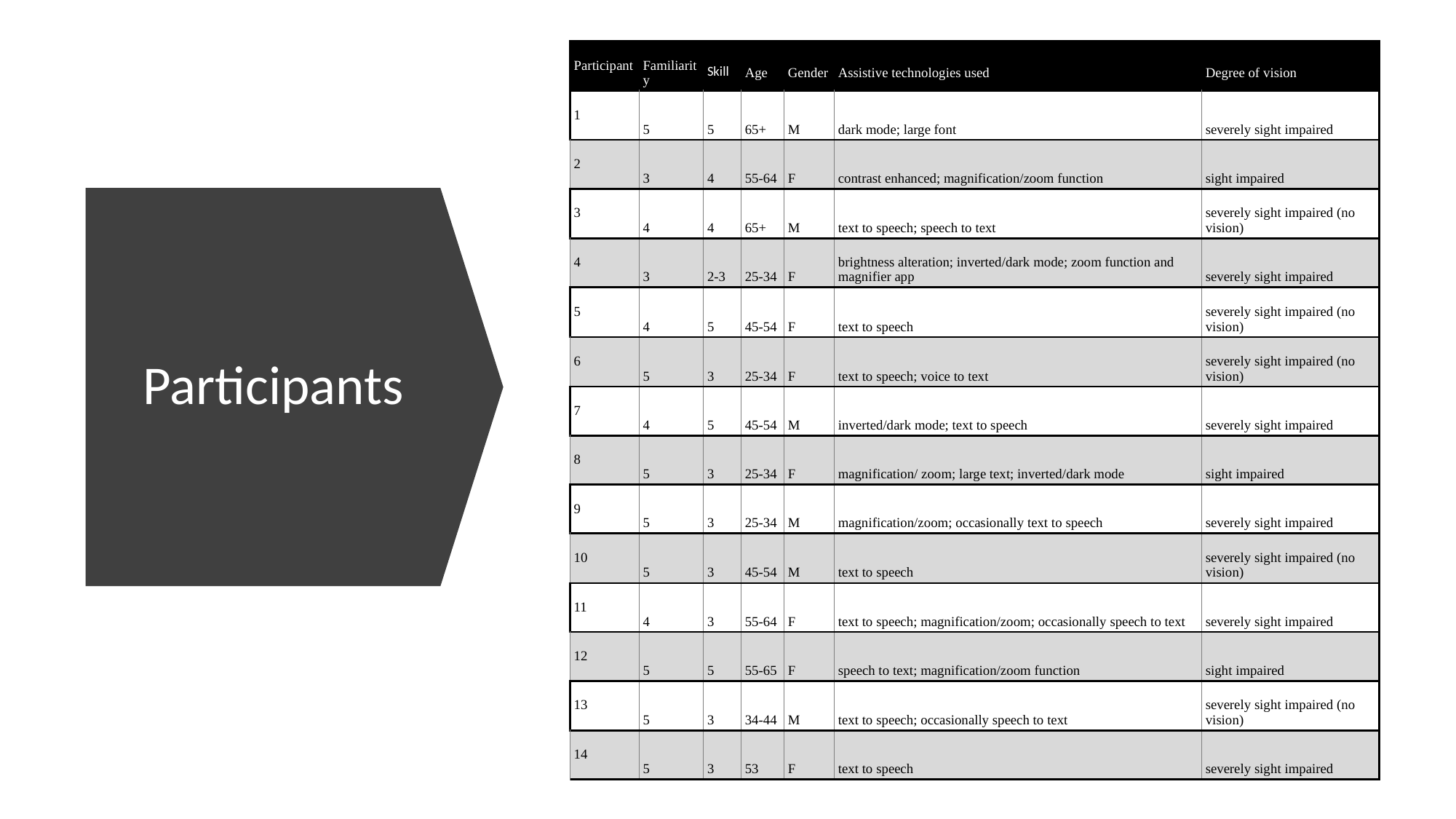

| Participant | Familiarity | Skill | Age | Gender | Assistive technologies used | Degree of vision |
| --- | --- | --- | --- | --- | --- | --- |
| 1 | 5 | 5 | 65+ | M | dark mode; large font | severely sight impaired |
| 2 | 3 | 4 | 55-64 | F | contrast enhanced; magnification/zoom function | sight impaired |
| 3 | 4 | 4 | 65+ | M | text to speech; speech to text | severely sight impaired (no vision) |
| 4 | 3 | 2-3 | 25-34 | F | brightness alteration; inverted/dark mode; zoom function and magnifier app | severely sight impaired |
| 5 | 4 | 5 | 45-54 | F | text to speech | severely sight impaired (no vision) |
| 6 | 5 | 3 | 25-34 | F | text to speech; voice to text | severely sight impaired (no vision) |
| 7 | 4 | 5 | 45-54 | M | inverted/dark mode; text to speech | severely sight impaired |
| 8 | 5 | 3 | 25-34 | F | magnification/ zoom; large text; inverted/dark mode | sight impaired |
| 9 | 5 | 3 | 25-34 | M | magnification/zoom; occasionally text to speech | severely sight impaired |
| 10 | 5 | 3 | 45-54 | M | text to speech | severely sight impaired (no vision) |
| 11 | 4 | 3 | 55-64 | F | text to speech; magnification/zoom; occasionally speech to text | severely sight impaired |
| 12 | 5 | 5 | 55-65 | F | speech to text; magnification/zoom function | sight impaired |
| 13 | 5 | 3 | 34-44 | M | text to speech; occasionally speech to text | severely sight impaired (no vision) |
| 14 | 5 | 3 | 53 | F | text to speech | severely sight impaired |

# Participants